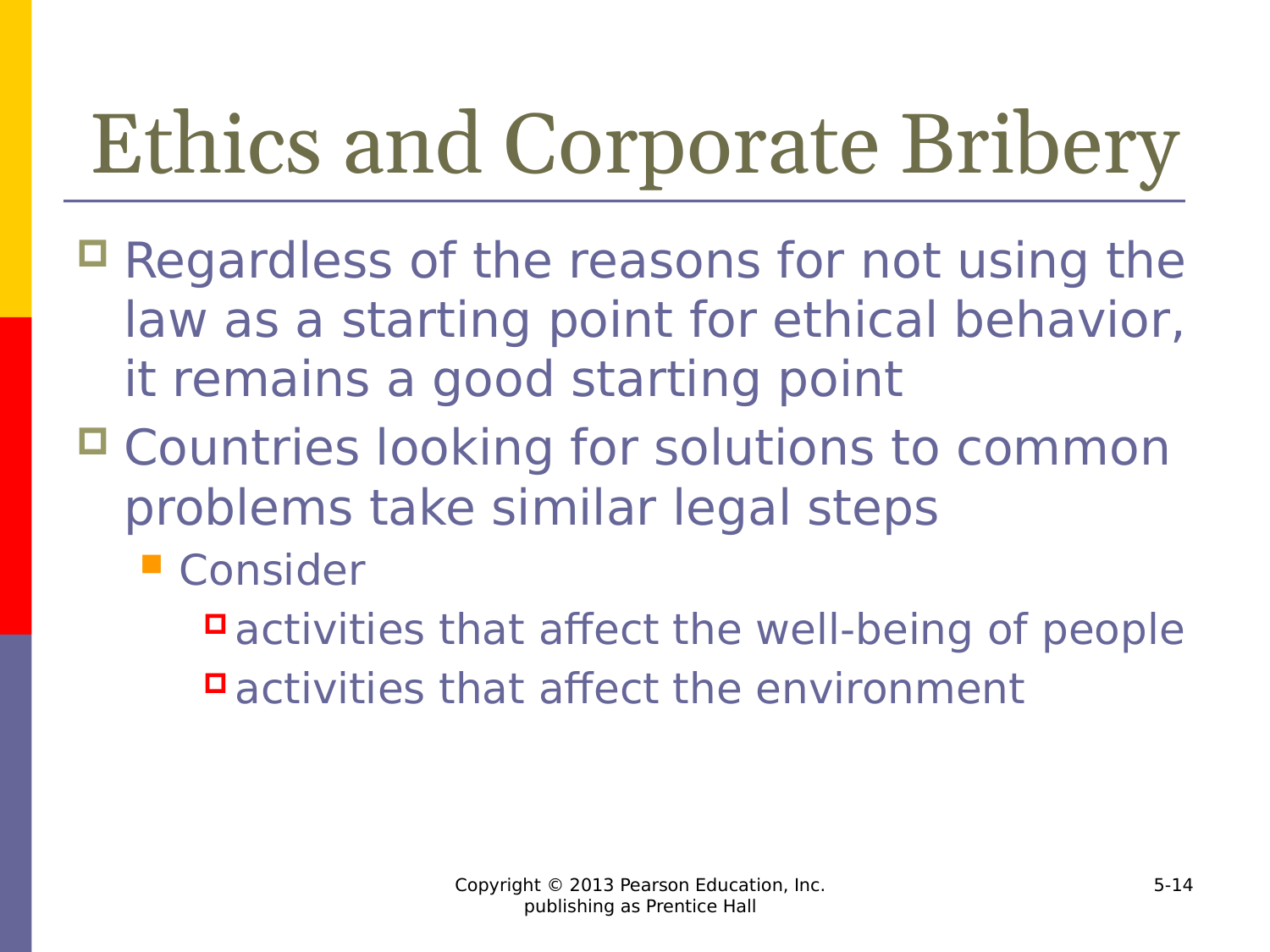

# Ethics and Corporate Bribery
Regardless of the reasons for not using the law as a starting point for ethical behavior, it remains a good starting point
Countries looking for solutions to common problems take similar legal steps
Consider
activities that affect the well-being of people
activities that affect the environment

Copyright © 2013 Pearson Education, Inc. publishing as Prentice Hall
5-14